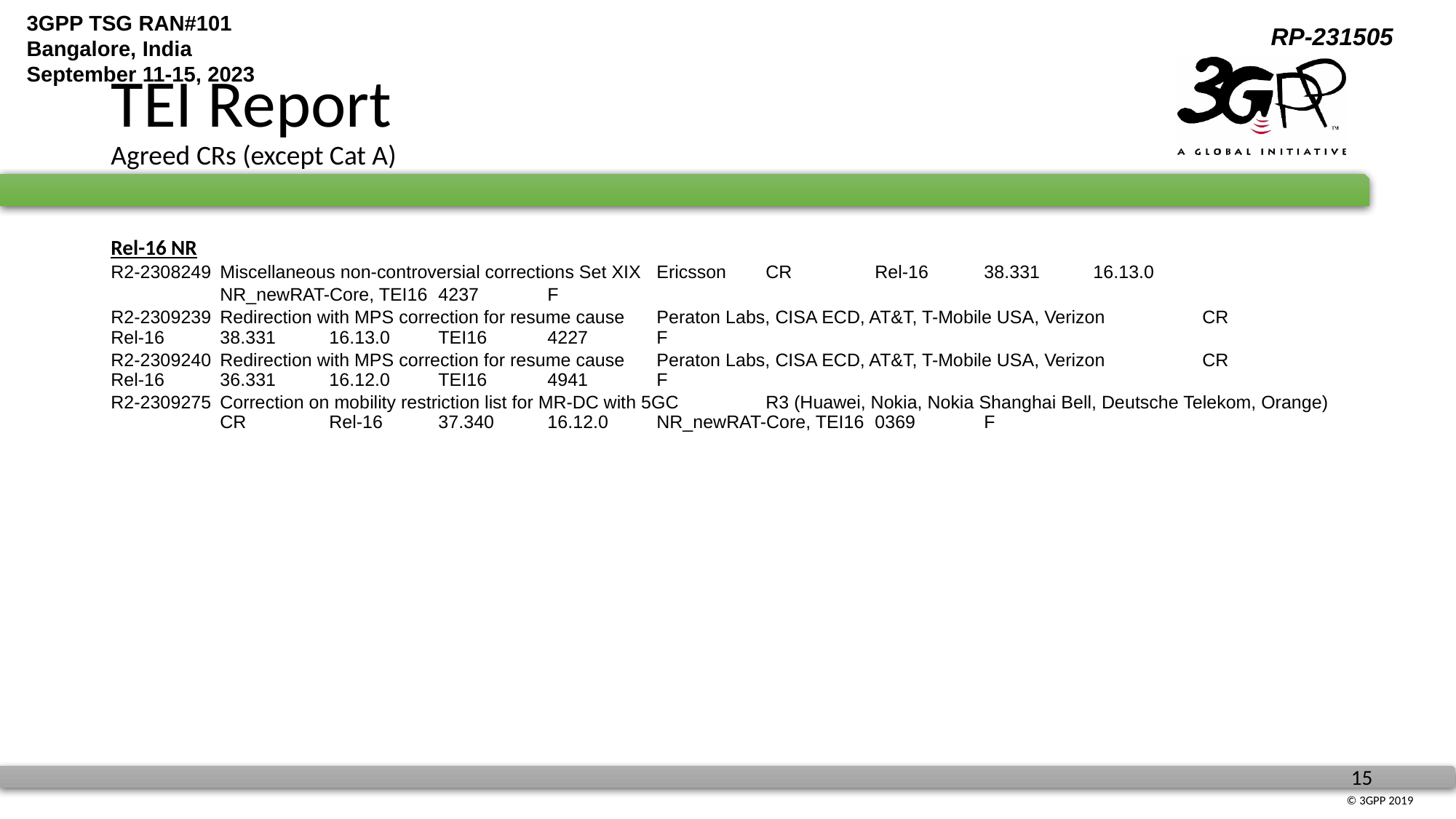

# TEI Report Agreed CRs (except Cat A)
Rel-16 NR
R2-2308249	Miscellaneous non-controversial corrections Set XIX	Ericsson	CR	Rel-16	38.331	16.13.0
	NR_newRAT-Core, TEI16	4237	F
R2-2309239	Redirection with MPS correction for resume cause	Peraton Labs, CISA ECD, AT&T, T-Mobile USA, Verizon	CR	Rel-16	38.331	16.13.0	TEI16	4227	F
R2-2309240	Redirection with MPS correction for resume cause	Peraton Labs, CISA ECD, AT&T, T-Mobile USA, Verizon	CR	Rel-16	36.331	16.12.0	TEI16	4941	F
R2-2309275	Correction on mobility restriction list for MR-DC with 5GC	R3 (Huawei, Nokia, Nokia Shanghai Bell, Deutsche Telekom, Orange)	CR	Rel-16	37.340	16.12.0	NR_newRAT-Core, TEI16	0369	F